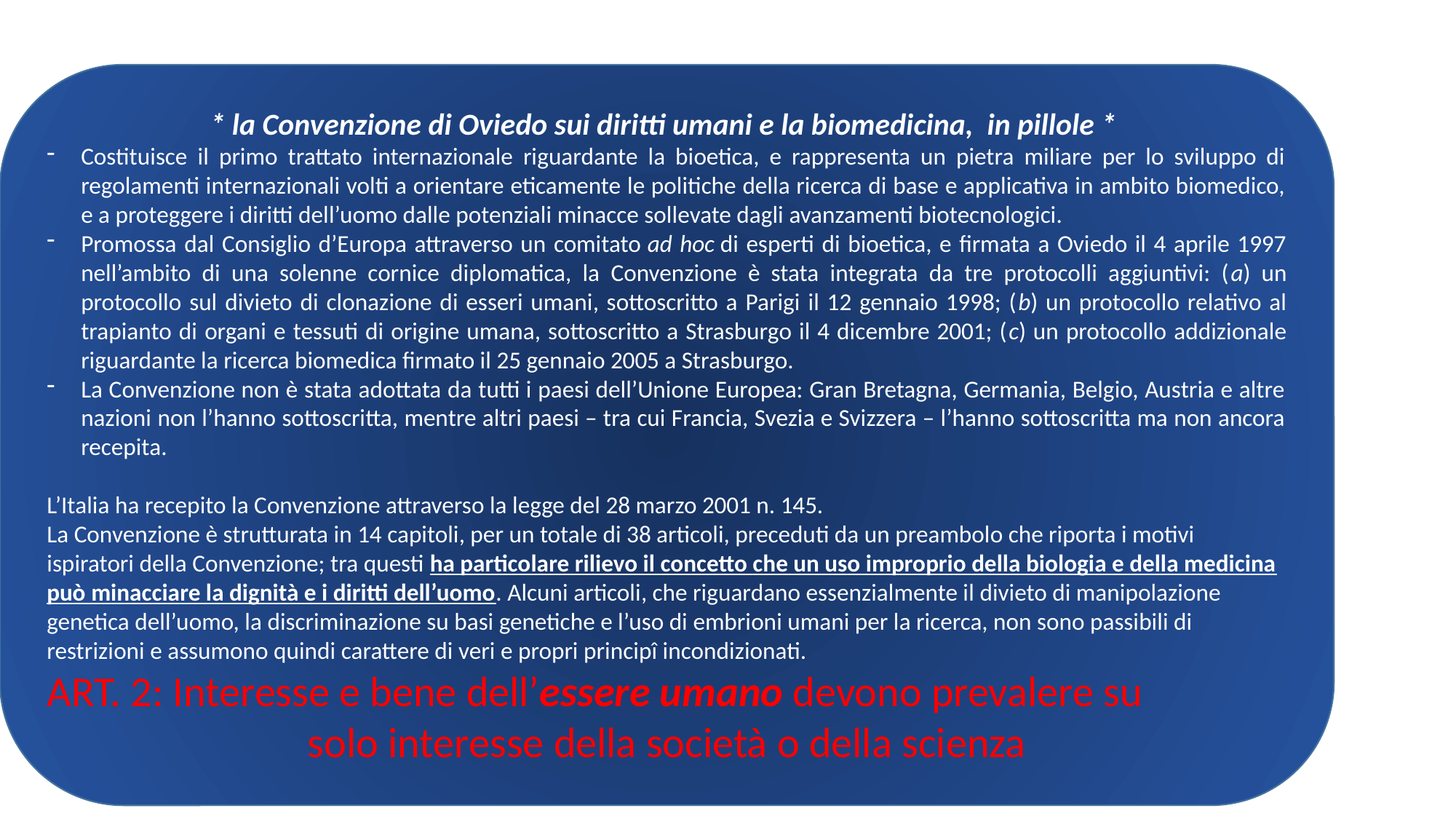

* la Convenzione di Oviedo sui diritti umani e la biomedicina,  in pillole *
Costituisce il primo trattato internazionale riguardante la bioetica, e rappresenta un pietra miliare per lo sviluppo di regolamenti internazionali volti a orientare eticamente le politiche della ricerca di base e applicativa in ambito biomedico, e a proteggere i diritti dell’uomo dalle potenziali minacce sollevate dagli avanzamenti biotecnologici.
Promossa dal Consiglio d’Europa attraverso un comitato ad hoc di esperti di bioetica, e firmata a Oviedo il 4 aprile 1997 nell’ambito di una solenne cornice diplomatica, la Convenzione è stata integrata da tre protocolli aggiuntivi: (a) un protocollo sul divieto di clonazione di esseri umani, sottoscritto a Parigi il 12 gennaio 1998; (b) un protocollo relativo al trapianto di organi e tessuti di origine umana, sottoscritto a Strasburgo il 4 dicembre 2001; (c) un protocollo addizionale riguardante la ricerca biomedica firmato il 25 gennaio 2005 a Strasburgo.
La Convenzione non è stata adottata da tutti i paesi dell’Unione Europea: Gran Bretagna, Germania, Belgio, Austria e altre nazioni non l’hanno sottoscritta, mentre altri paesi – tra cui Francia, Svezia e Svizzera – l’hanno sottoscritta ma non ancora recepita.

L’Italia ha recepito la Convenzione attraverso la legge del 28 marzo 2001 n. 145.
La Convenzione è strutturata in 14 capitoli, per un totale di 38 articoli, preceduti da un preambolo che riporta i motivi ispiratori della Convenzione; tra questi ha particolare rilievo il concetto che un uso improprio della biologia e della medicina può minacciare la dignità e i diritti dell’uomo. Alcuni articoli, che riguardano essenzialmente il divieto di manipolazione genetica dell’uomo, la discriminazione su basi genetiche e l’uso di embrioni umani per la ricerca, non sono passibili di restrizioni e assumono quindi carattere di veri e propri principî incondizionati.
ART. 2: Interesse e bene dell’essere umano devono prevalere su
solo interesse della società o della scienza